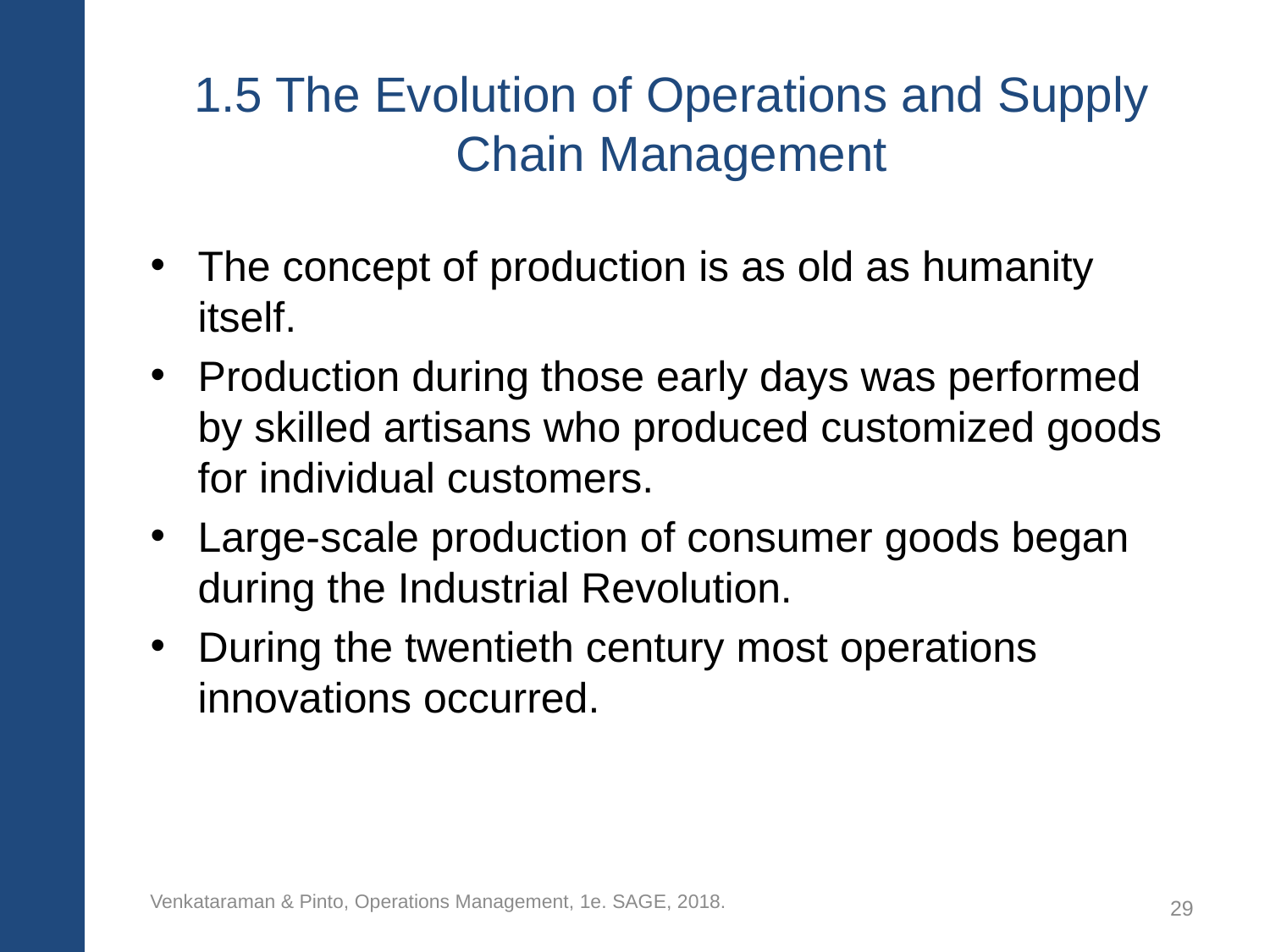

# 1.5 The Evolution of Operations and Supply Chain Management
The concept of production is as old as humanity itself.
Production during those early days was performed by skilled artisans who produced customized goods for individual customers.
Large-scale production of consumer goods began during the Industrial Revolution.
During the twentieth century most operations innovations occurred.
Venkataraman & Pinto, Operations Management, 1e. SAGE, 2018.
29